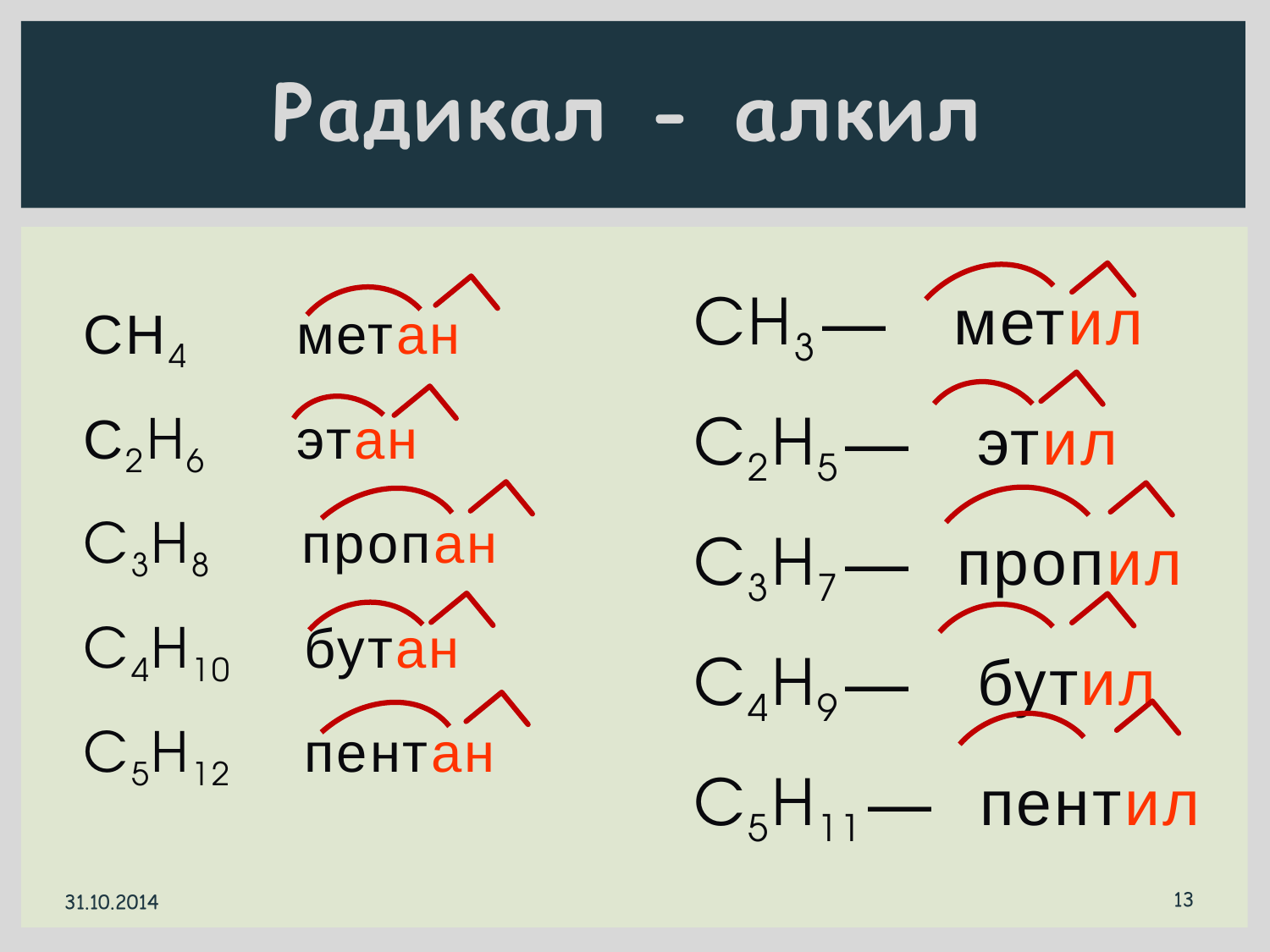

# Радикал - алкил

CH3―   метил
C2H5―   этил
C3H7―  пропил
C4H9―   бутил
C5H11―  пентил

СН4      метан
С2H6     этан
C3H8     пропан
C4H10    бутан
C5H12    пентан

13
31.10.2014